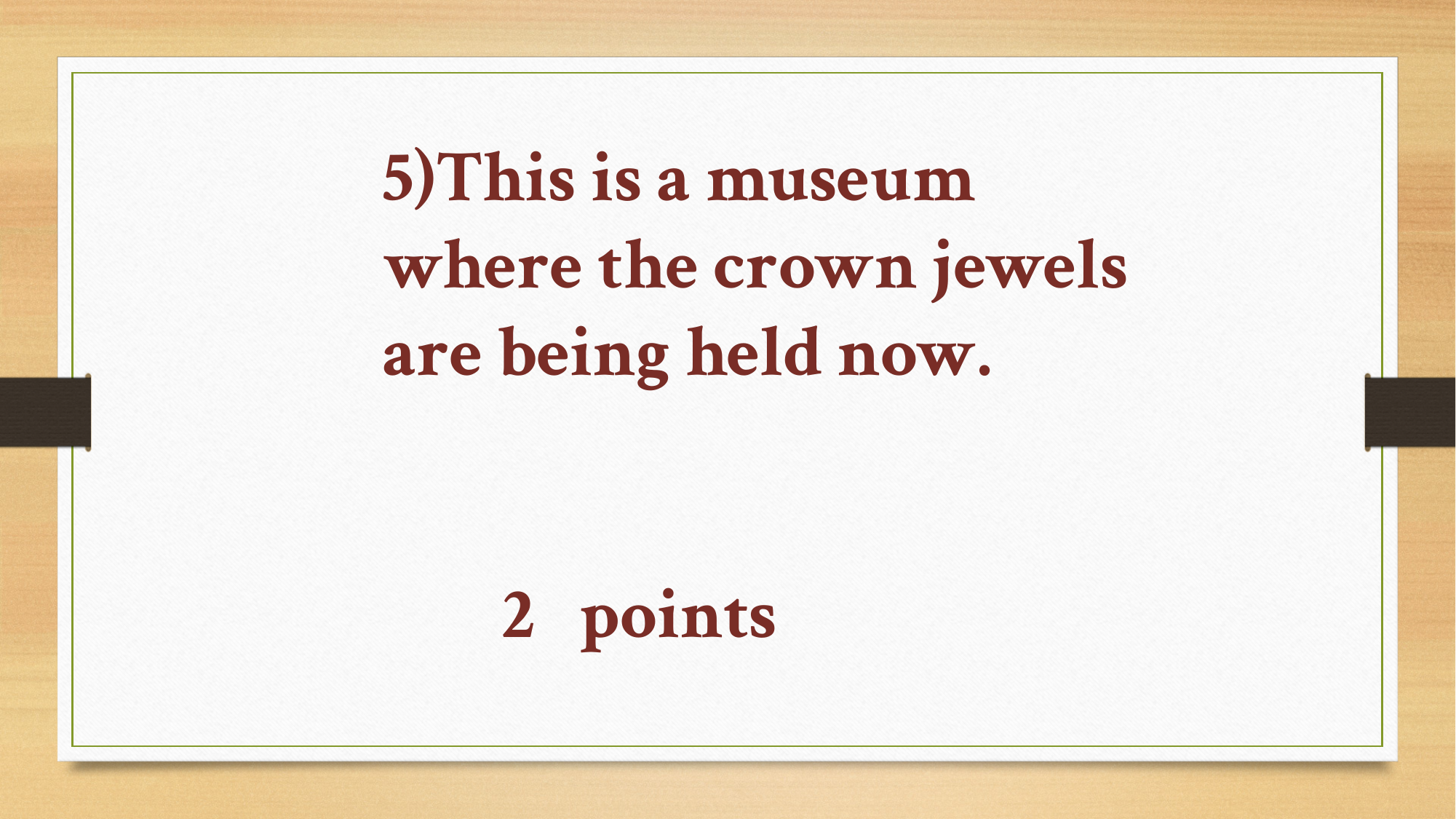

5)This is a museum
where the crown jewels
are being held now.

        2   points